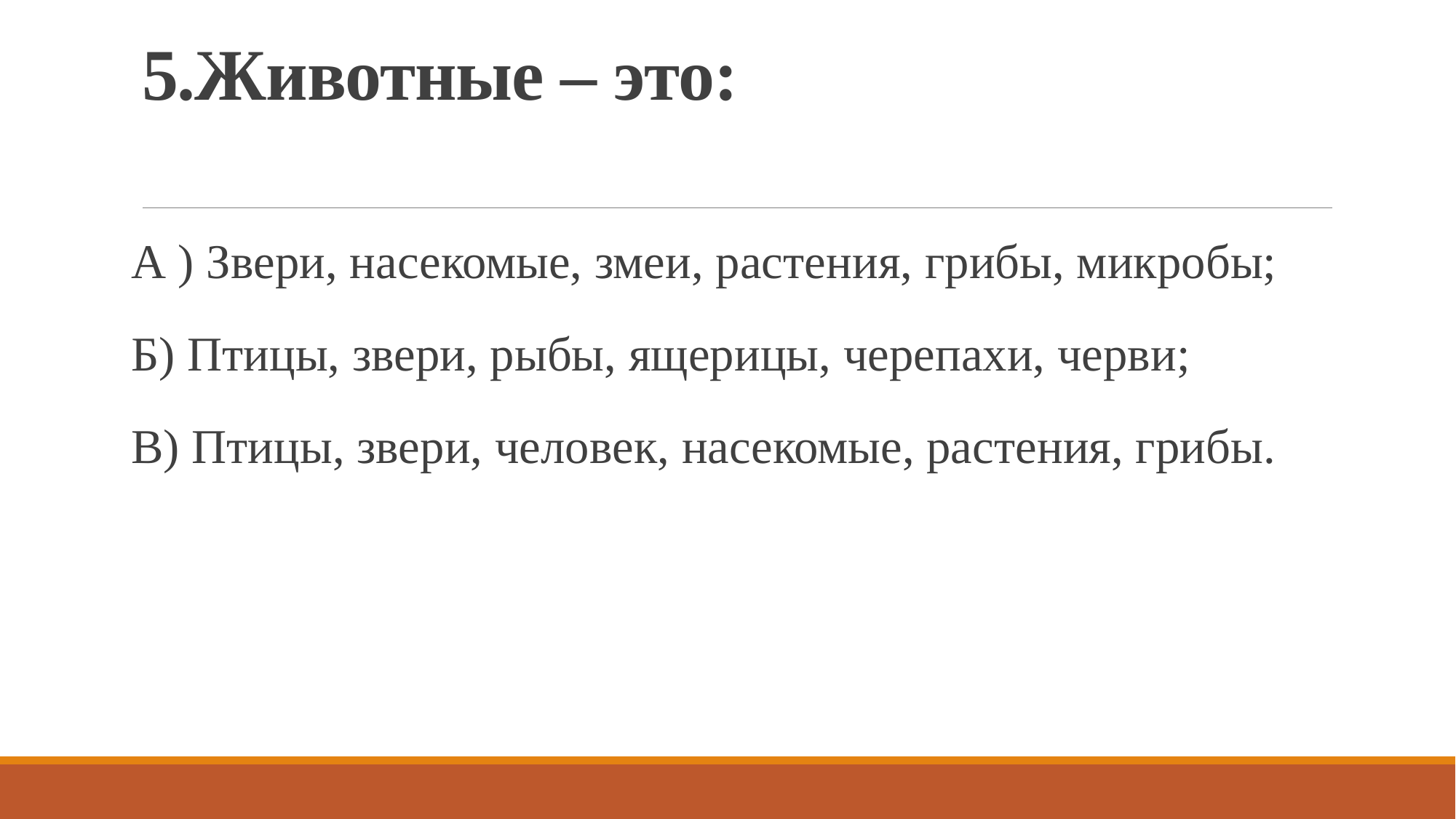

# 5.Животные – это:
А ) Звери, насекомые, змеи, растения, грибы, микробы;
Б) Птицы, звери, рыбы, ящерицы, черепахи, черви;
В) Птицы, звери, человек, насекомые, растения, грибы.